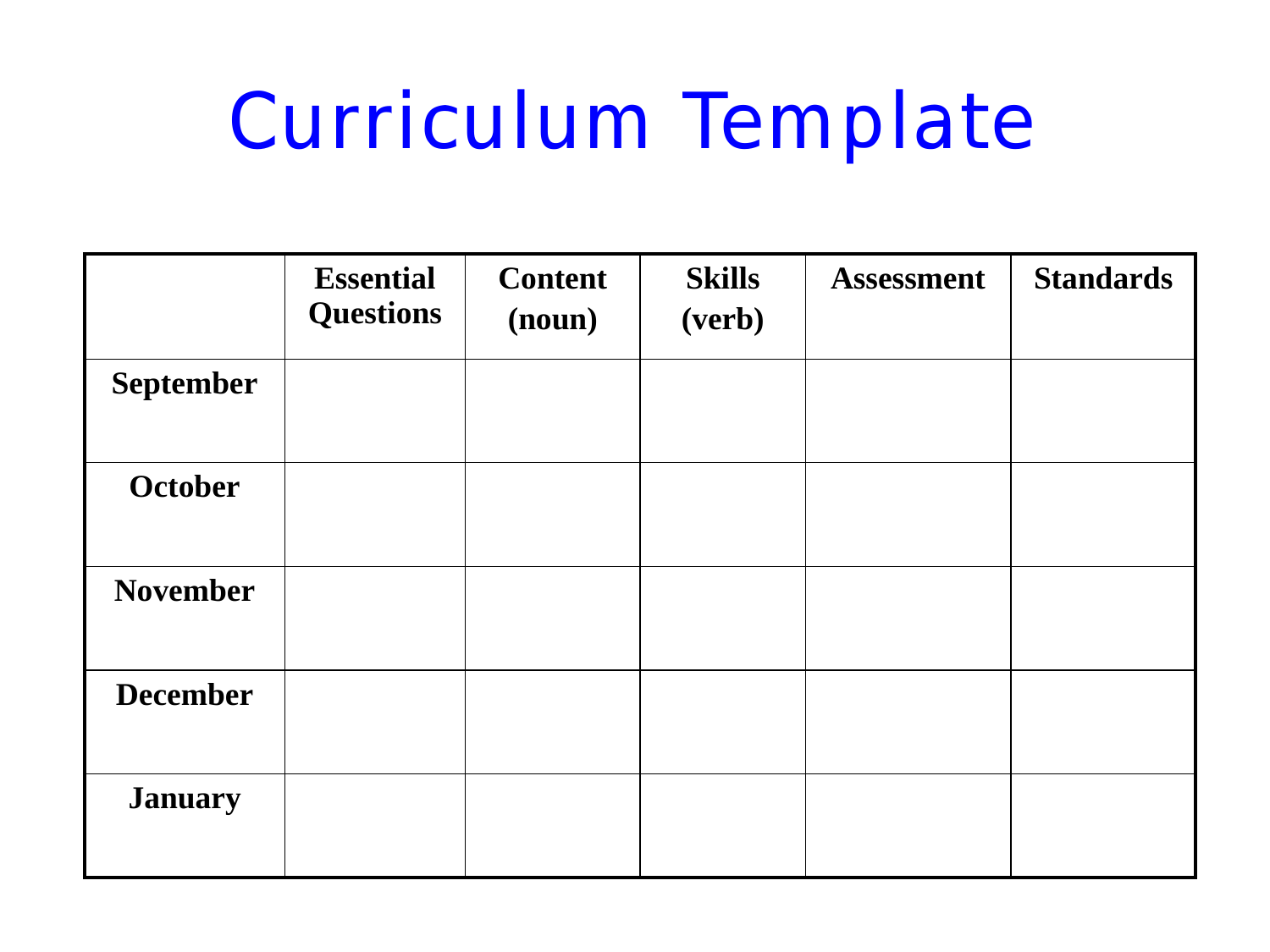

# Curriculum Template
|  | Essential Questions | Content (noun) | Skills (verb) | Assessment | Standards |
| --- | --- | --- | --- | --- | --- |
| September |  |  |  |  |  |
| October |  |  |  |  |  |
| November |  |  |  |  |  |
| December |  |  |  |  |  |
| January |  |  |  |  |  |